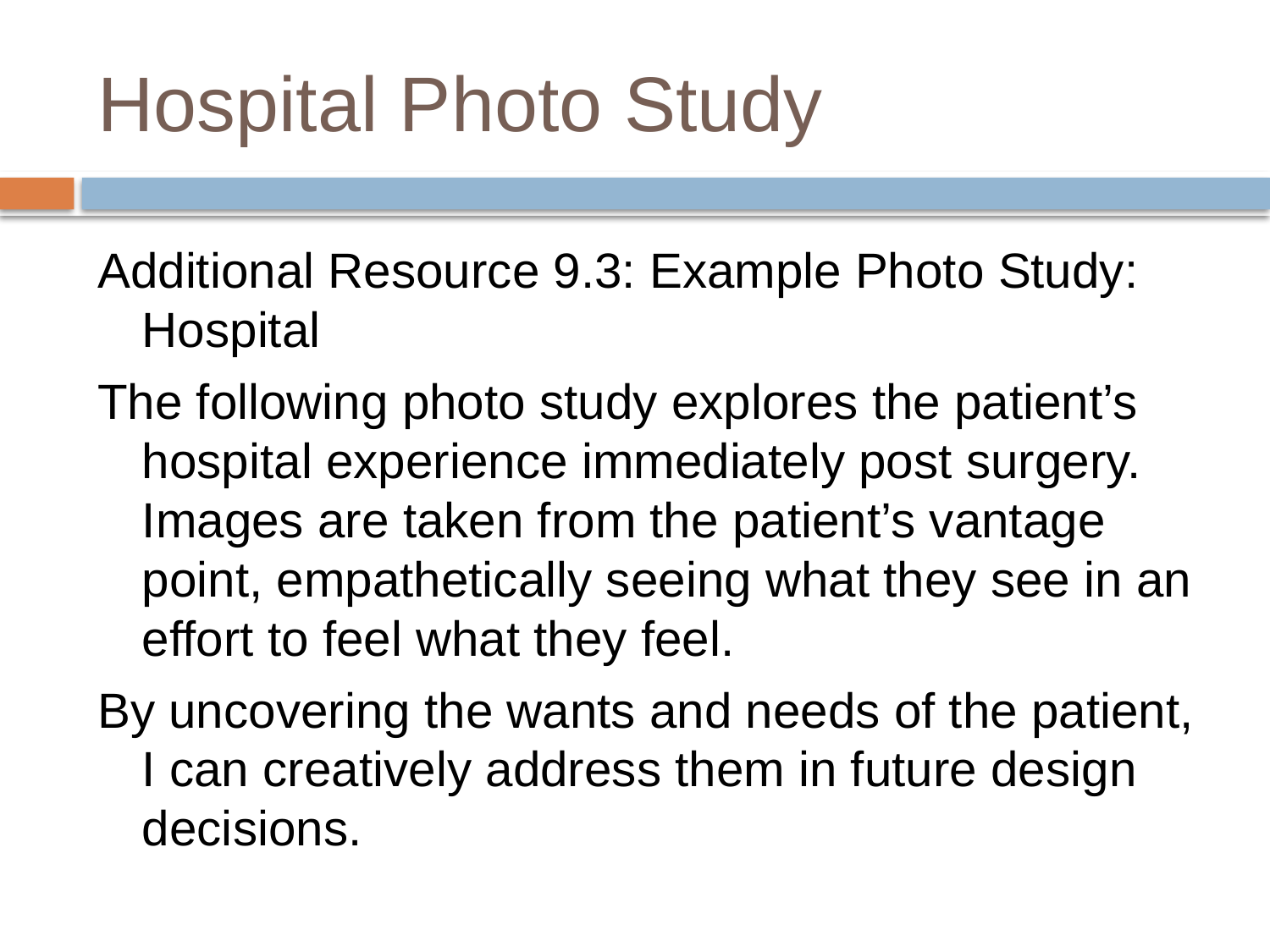

# Hospital Photo Study
Additional Resource 9.3: Example Photo Study: Hospital
The following photo study explores the patient’s hospital experience immediately post surgery.  Images are taken from the patient’s vantage point, empathetically seeing what they see in an effort to feel what they feel.
By uncovering the wants and needs of the patient, I can creatively address them in future design decisions.